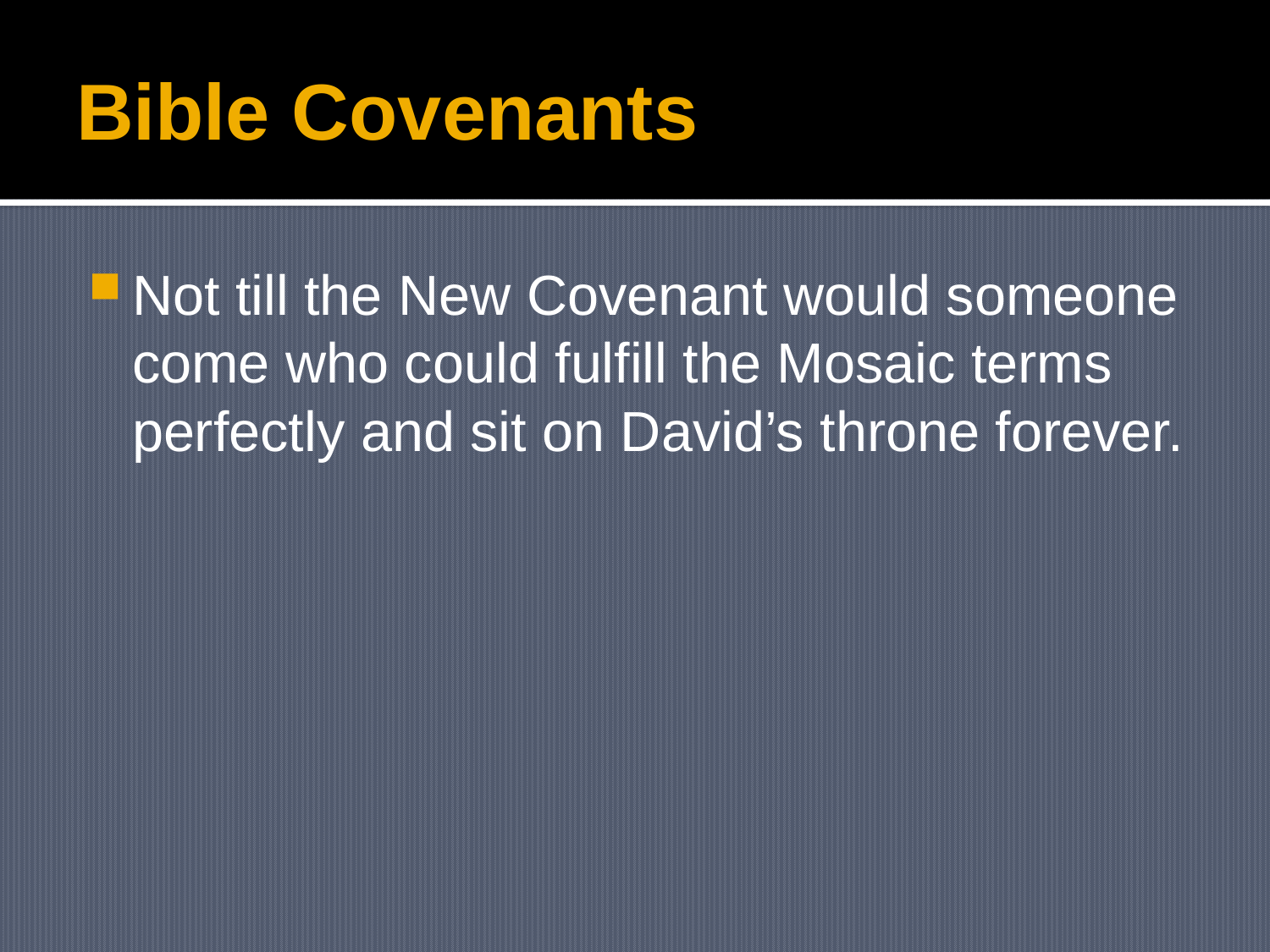

# Bible Covenants
Not till the New Covenant would someone come who could fulfill the Mosaic terms perfectly and sit on David’s throne forever.